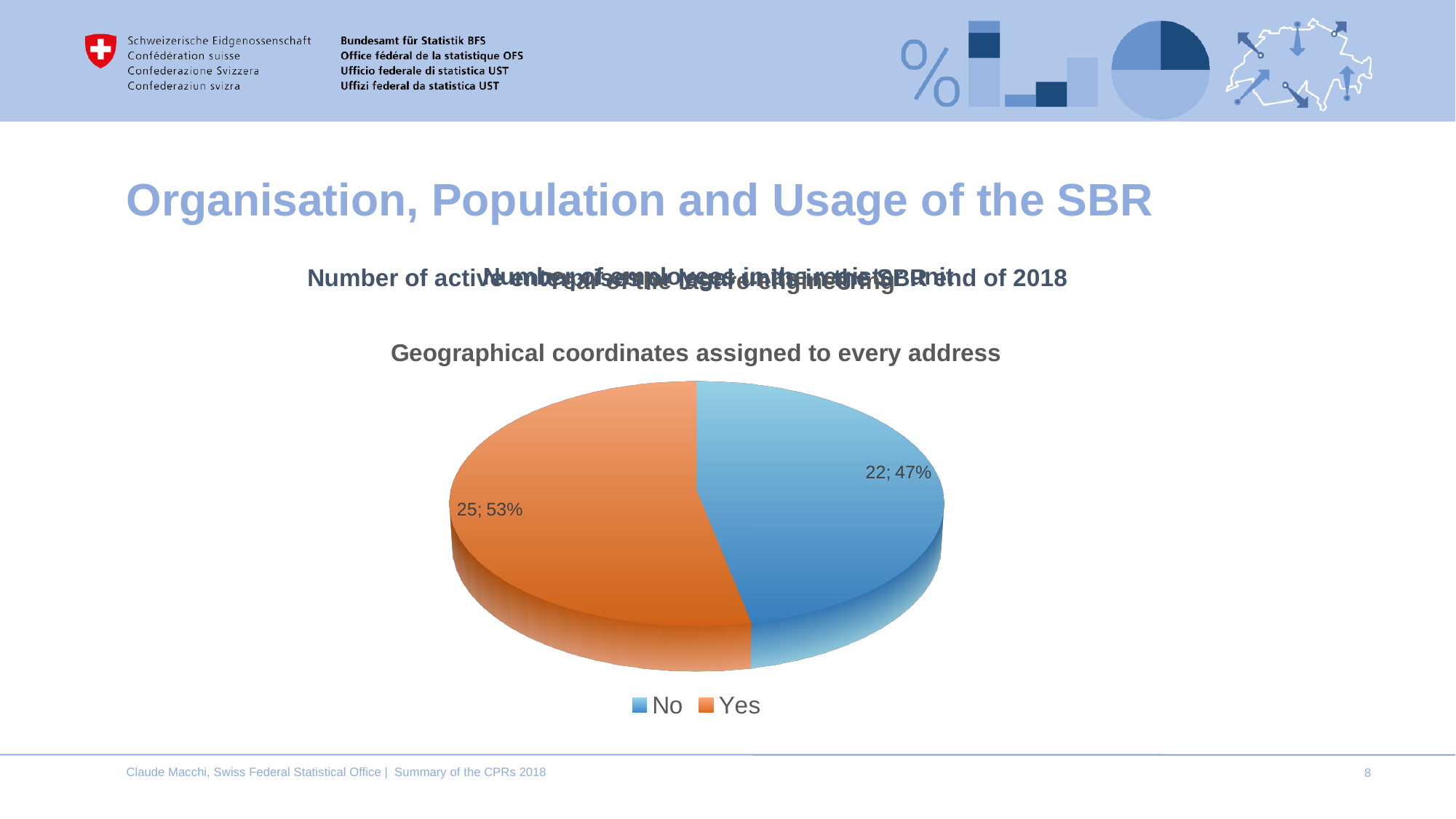

# Organisation, Population and Usage of the SBR

[unsupported chart]

[unsupported chart]

[unsupported chart]

[unsupported chart]

[unsupported chart]

Claude Macchi, Swiss Federal Statistical Office |  Summary of the CPRs 2018
8